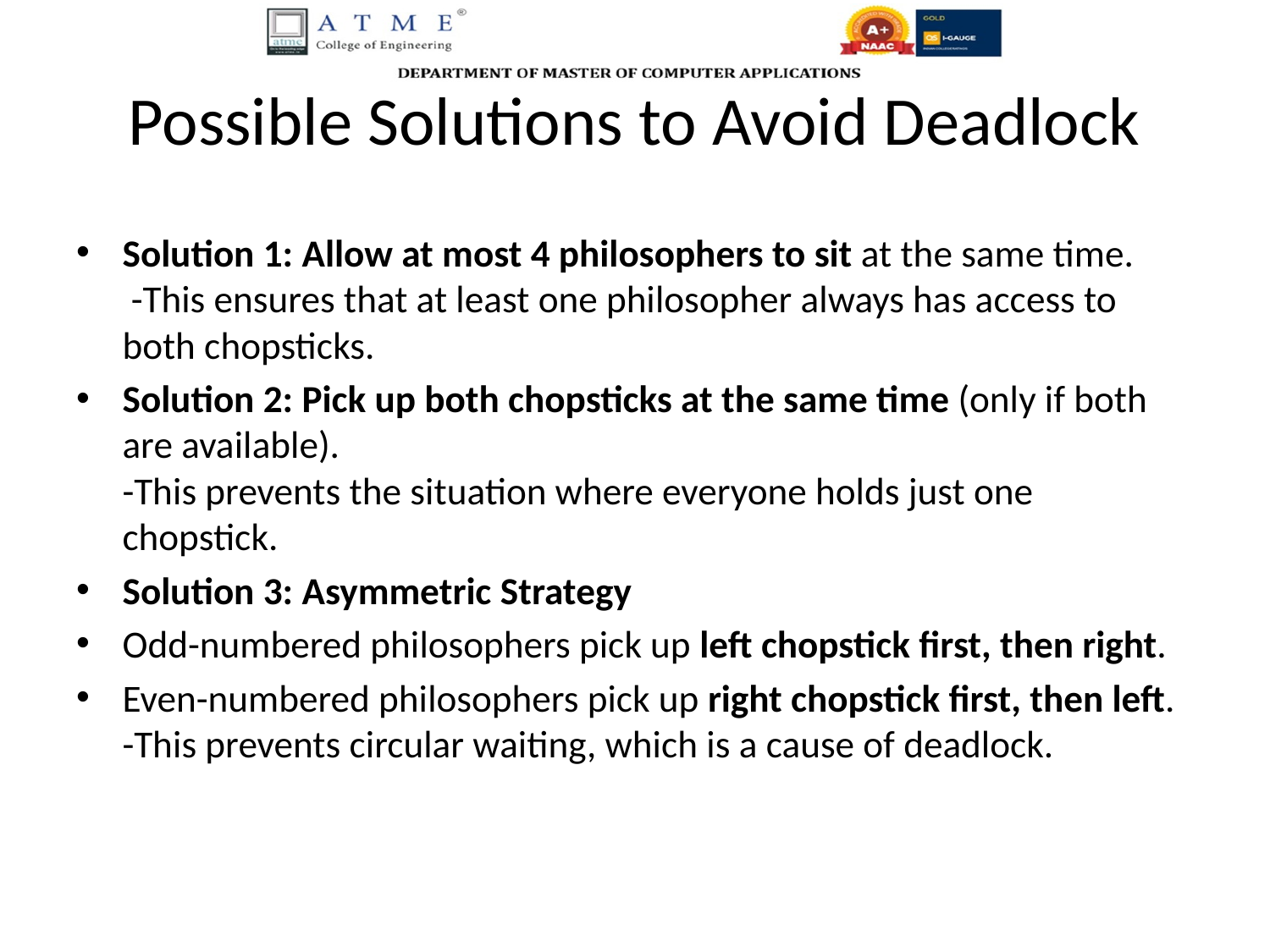

# Possible Solutions to Avoid Deadlock
Solution 1: Allow at most 4 philosophers to sit at the same time.
 -This ensures that at least one philosopher always has access to both chopsticks.
Solution 2: Pick up both chopsticks at the same time (only if both are available).
-This prevents the situation where everyone holds just one chopstick.
Solution 3: Asymmetric Strategy
Odd-numbered philosophers pick up left chopstick first, then right.
Even-numbered philosophers pick up right chopstick first, then left.
-This prevents circular waiting, which is a cause of deadlock.